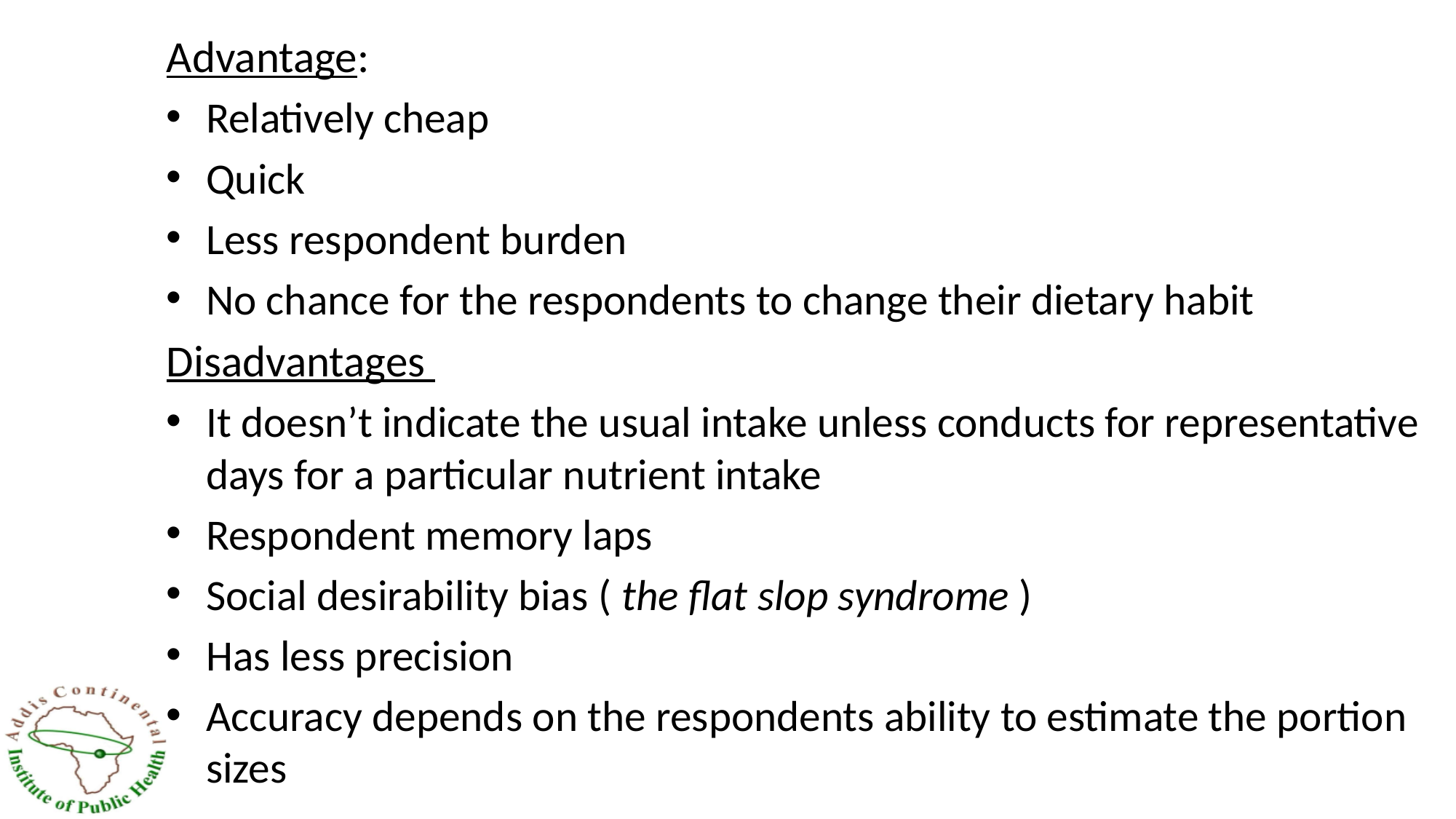

Advantage:
Relatively cheap
Quick
Less respondent burden
No chance for the respondents to change their dietary habit
Disadvantages
It doesn’t indicate the usual intake unless conducts for representative days for a particular nutrient intake
Respondent memory laps
Social desirability bias ( the flat slop syndrome )
Has less precision
Accuracy depends on the respondents ability to estimate the portion sizes